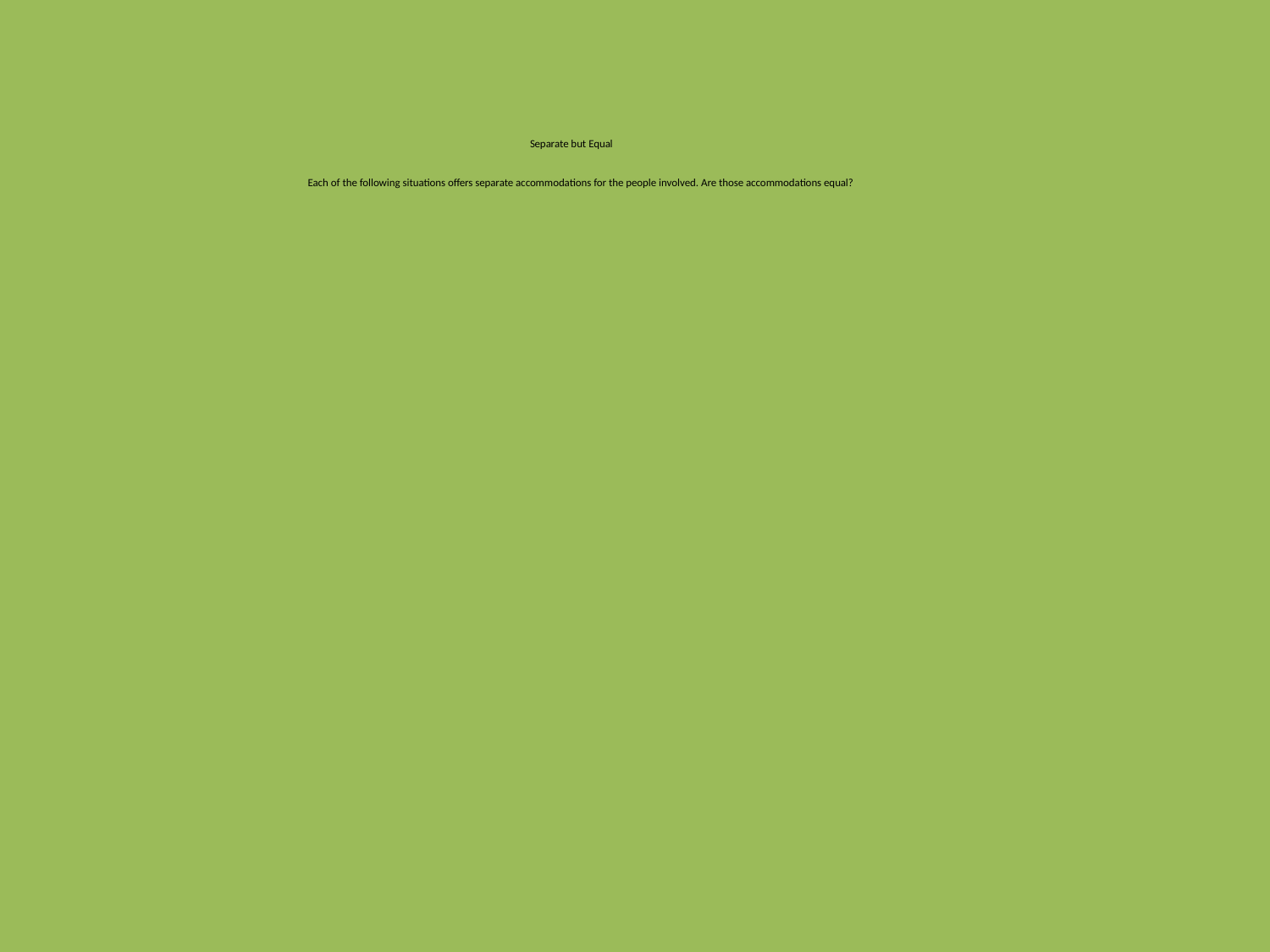

Separate but Equal
	Each of the following situations offers separate accommodations for the people involved. Are those accommodations equal?